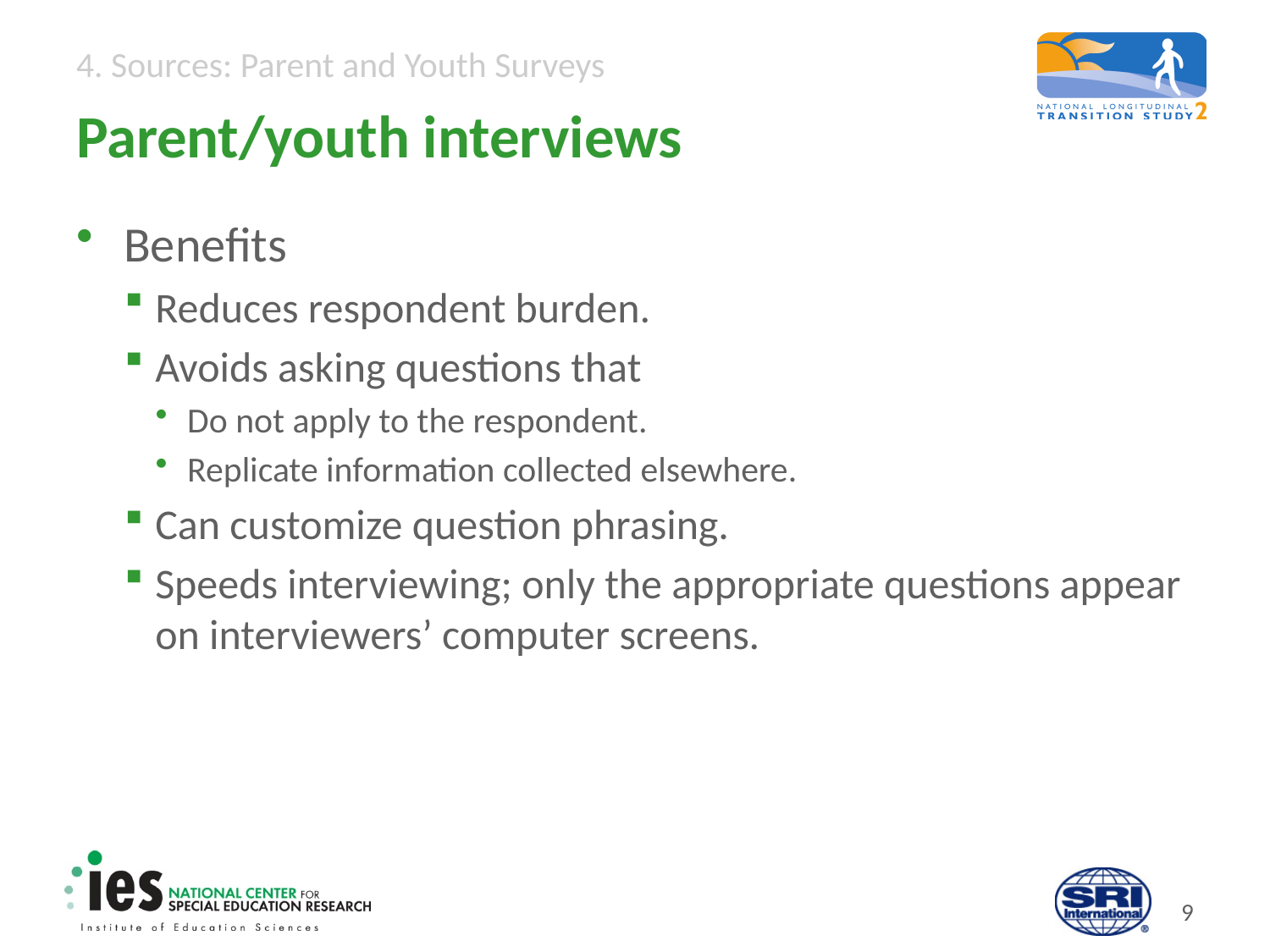

# Parent/youth interviews
Benefits
Reduces respondent burden.
Avoids asking questions that
Do not apply to the respondent.
Replicate information collected elsewhere.
Can customize question phrasing.
Speeds interviewing; only the appropriate questions appear on interviewers’ computer screens.
9